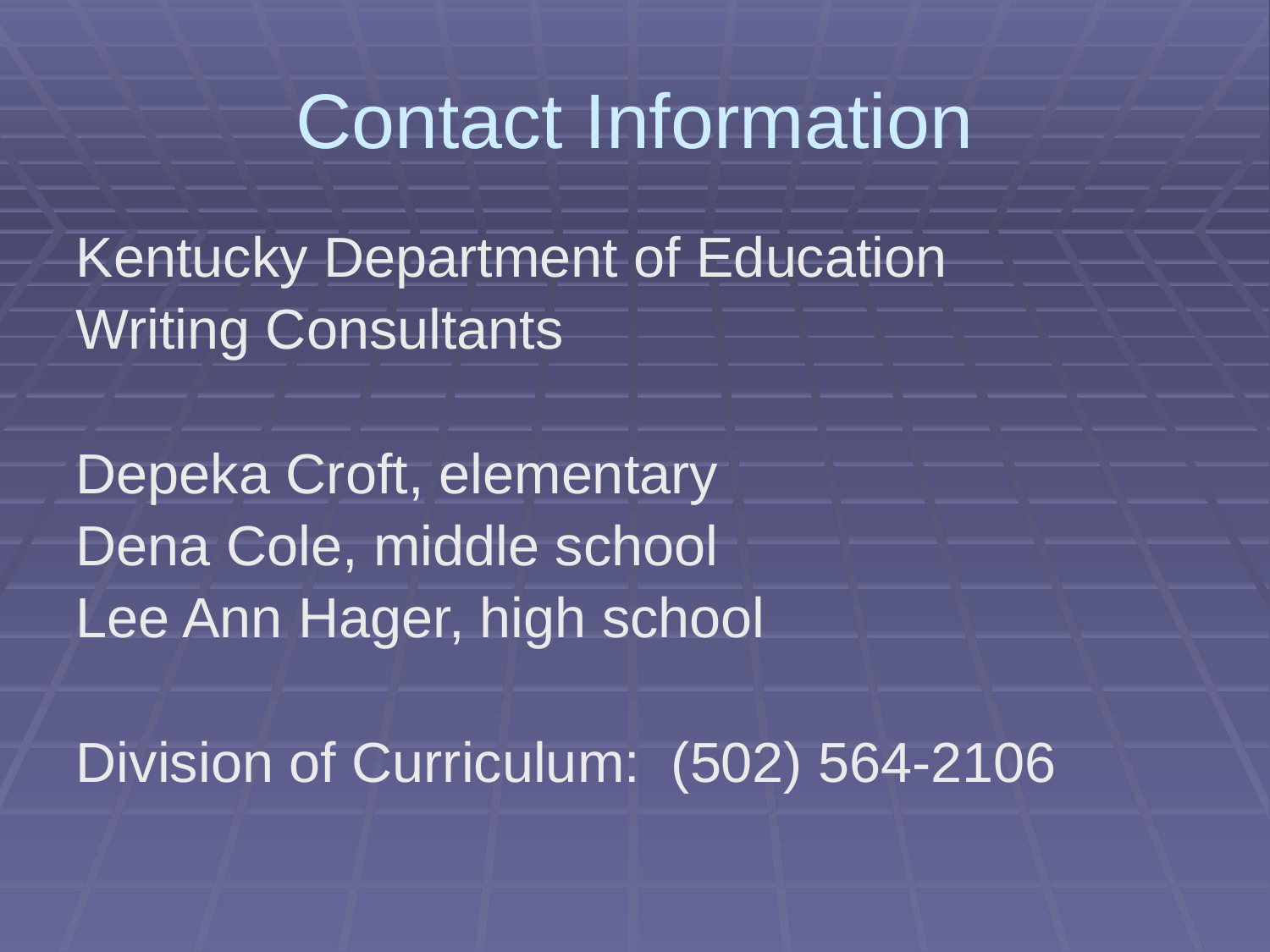

# Contact Information
Kentucky Department of Education
Writing Consultants

Depeka Croft, elementary
Dena Cole, middle school
Lee Ann Hager, high school

Division of Curriculum:  (502) 564-2106